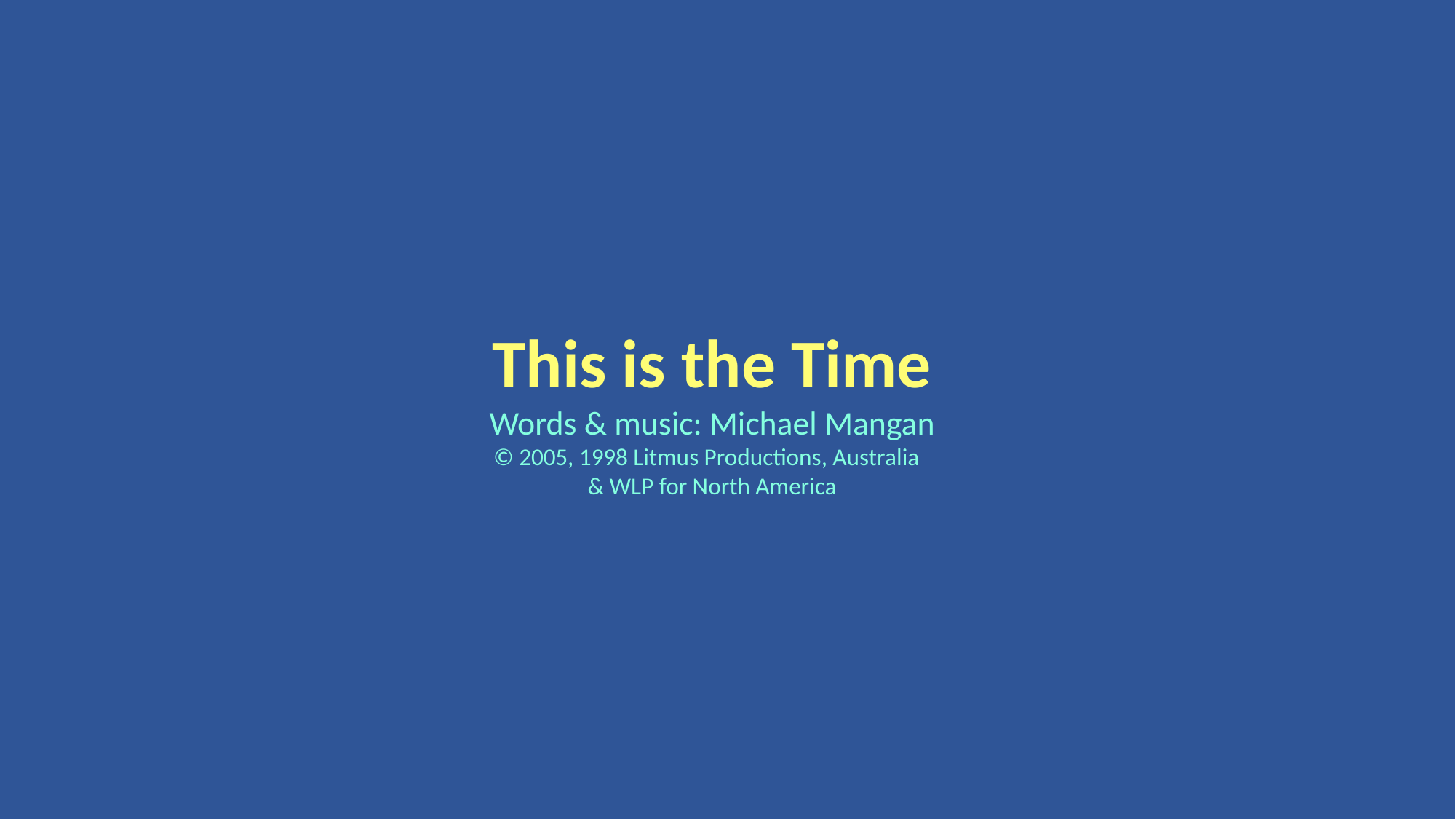

This is the Time
Words & music: Michael Mangan
© 2005, 1998 Litmus Productions, Australia
& WLP for North America